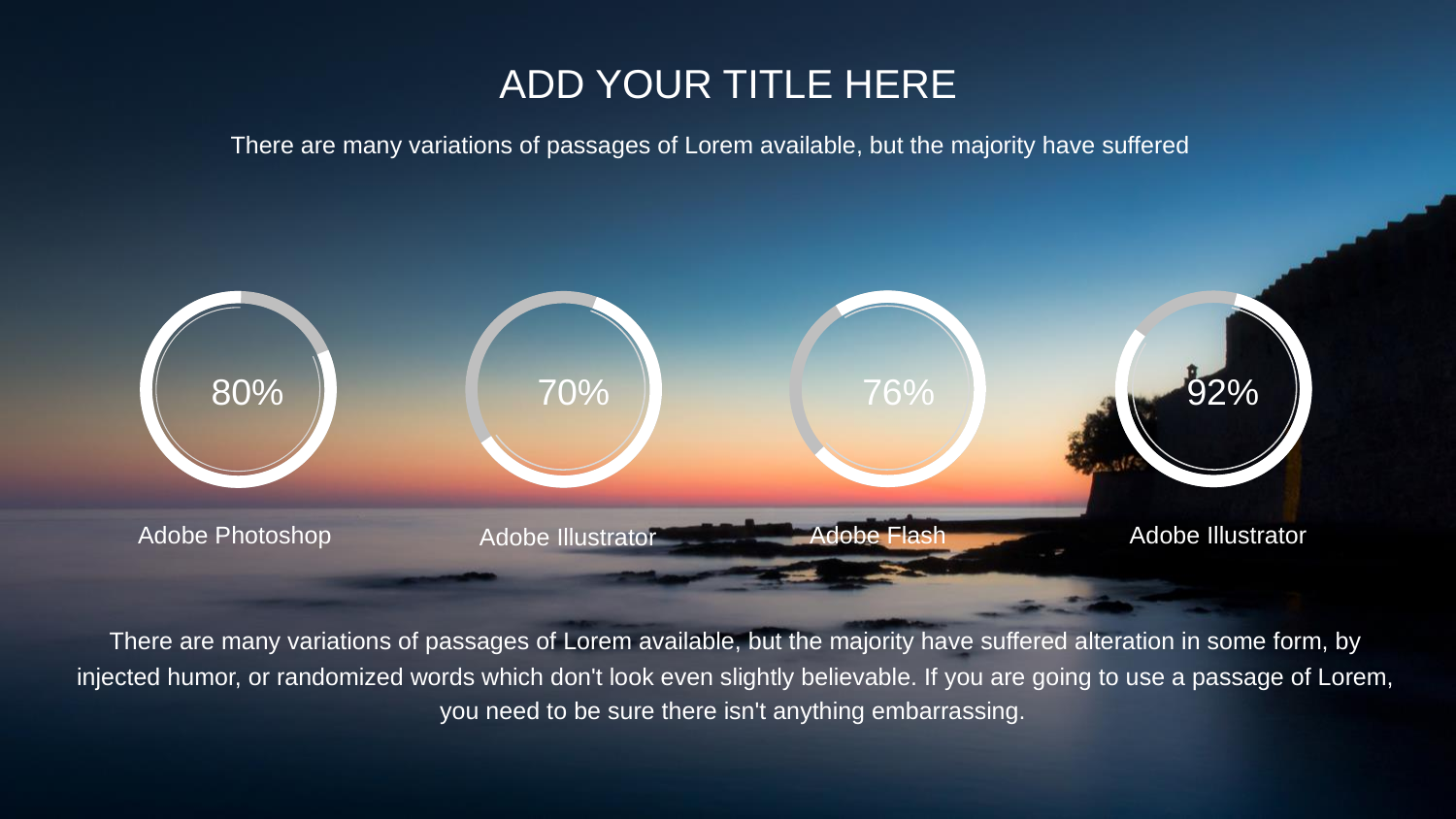

ADD YOUR TITLE HERE
There are many variations of passages of Lorem available, but the majority have suffered

76%

92%

80%

70%
 Adobe Photoshop
Adobe Flash
Adobe Illustrator
Adobe Illustrator
There are many variations of passages of Lorem available, but the majority have suffered alteration in some form, by injected humor, or randomized words which don't look even slightly believable. If you are going to use a passage of Lorem, you need to be sure there isn't anything embarrassing.